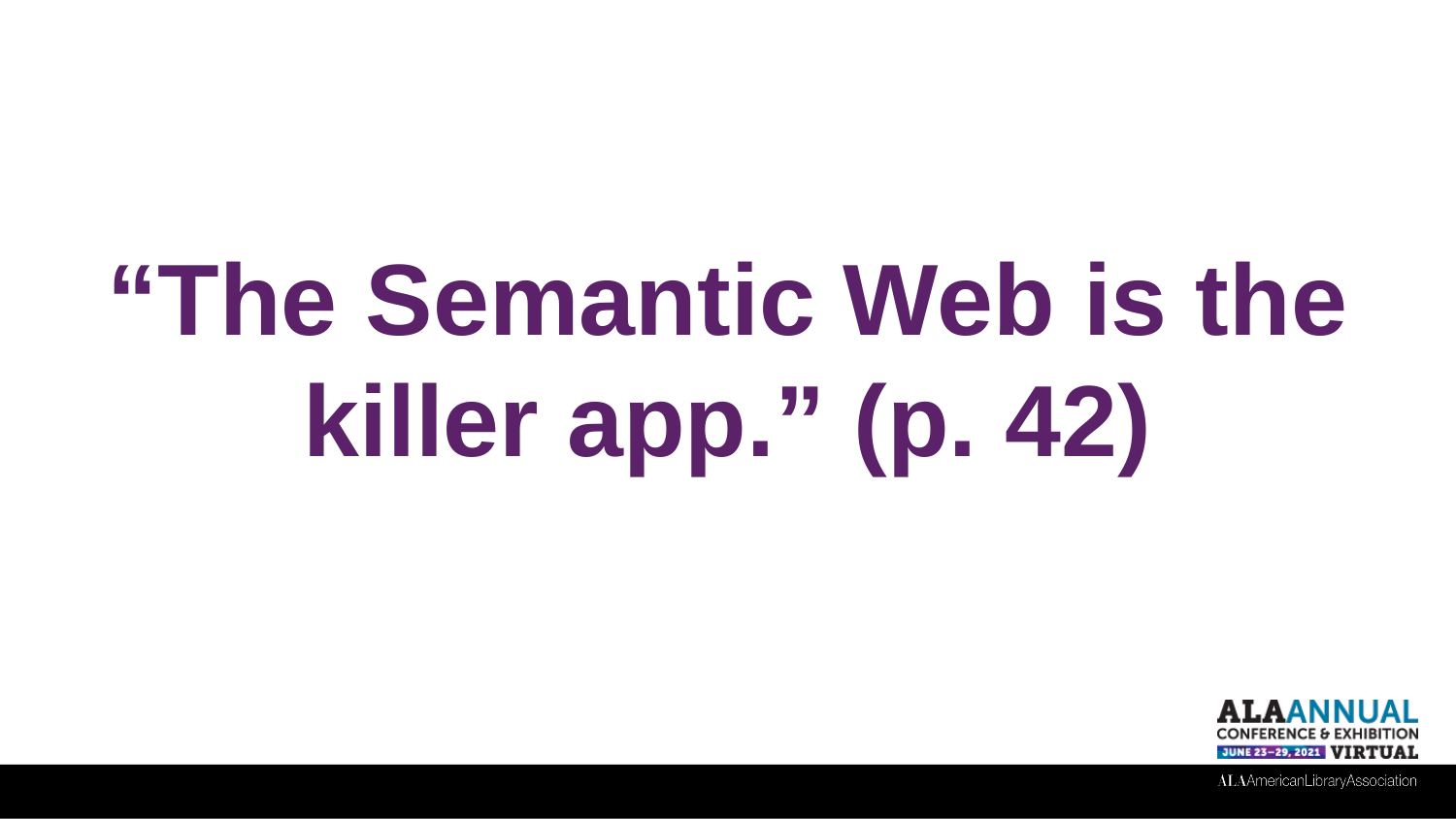

# “The Semantic Web is the killer app.” (p. 42)